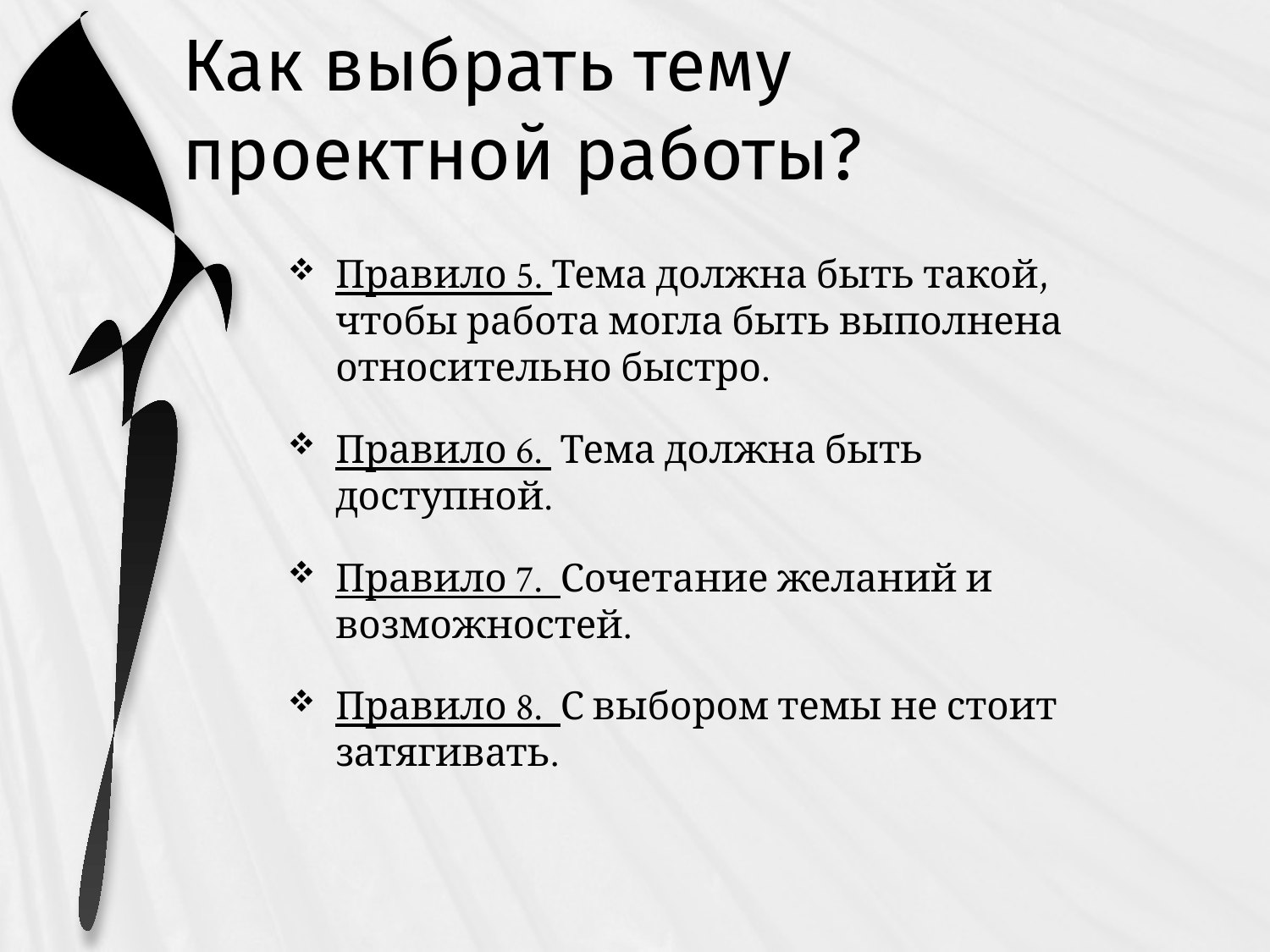

# Как выбрать тему проектной работы?
Правило 5. Тема должна быть такой, чтобы работа могла быть выполнена относительно быстро.
Правило 6.  Тема должна быть доступной.
Правило 7.  Сочетание желаний и возможностей.
Правило 8.  С выбором темы не стоит затягивать.